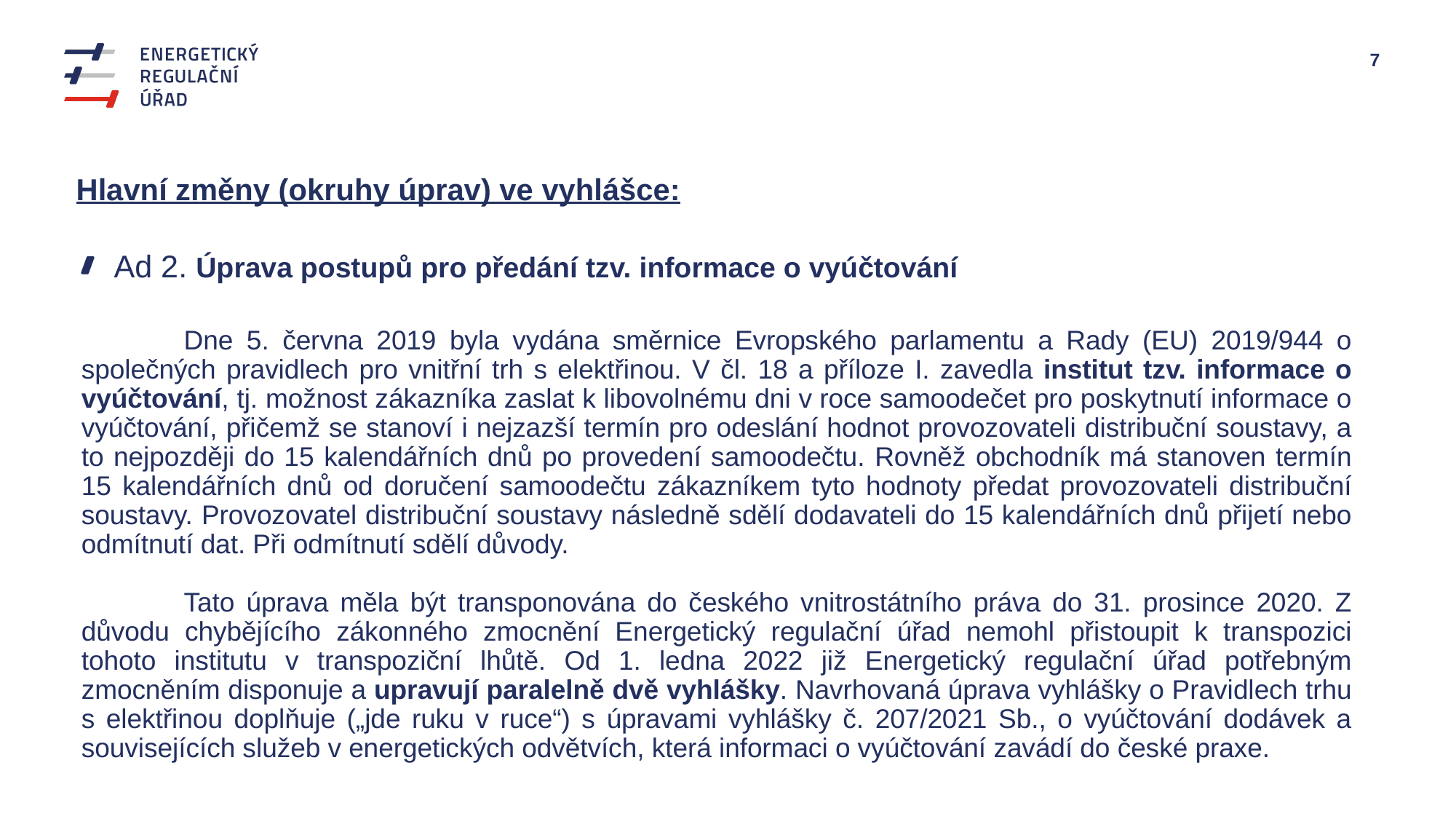

Hlavní změny (okruhy úprav) ve vyhlášce:

Ad 2. Úprava postupů pro předání tzv. informace o vyúčtování

	Dne 5. června 2019 byla vydána směrnice Evropského parlamentu a Rady (EU) 2019/944 o společných pravidlech pro vnitřní trh s elektřinou. V čl. 18 a příloze I. zavedla institut tzv. informace o vyúčtování, tj. možnost zákazníka zaslat k libovolnému dni v roce samoodečet pro poskytnutí informace o vyúčtování, přičemž se stanoví i nejzazší termín pro odeslání hodnot provozovateli distribuční soustavy, a to nejpozději do 15 kalendářních dnů po provedení samoodečtu. Rovněž obchodník má stanoven termín 15 kalendářních dnů od doručení samoodečtu zákazníkem tyto hodnoty předat provozovateli distribuční soustavy. Provozovatel distribuční soustavy následně sdělí dodavateli do 15 kalendářních dnů přijetí nebo odmítnutí dat. Při odmítnutí sdělí důvody.

	Tato úprava měla být transponována do českého vnitrostátního práva do 31. prosince 2020. Z důvodu chybějícího zákonného zmocnění Energetický regulační úřad nemohl přistoupit k transpozici tohoto institutu v transpoziční lhůtě. Od 1. ledna 2022 již Energetický regulační úřad potřebným zmocněním disponuje a upravují paralelně dvě vyhlášky. Navrhovaná úprava vyhlášky o Pravidlech trhu s elektřinou doplňuje („jde ruku v ruce“) s úpravami vyhlášky č. 207/2021 Sb., o vyúčtování dodávek a souvisejících služeb v energetických odvětvích, která informaci o vyúčtování zavádí do české praxe.